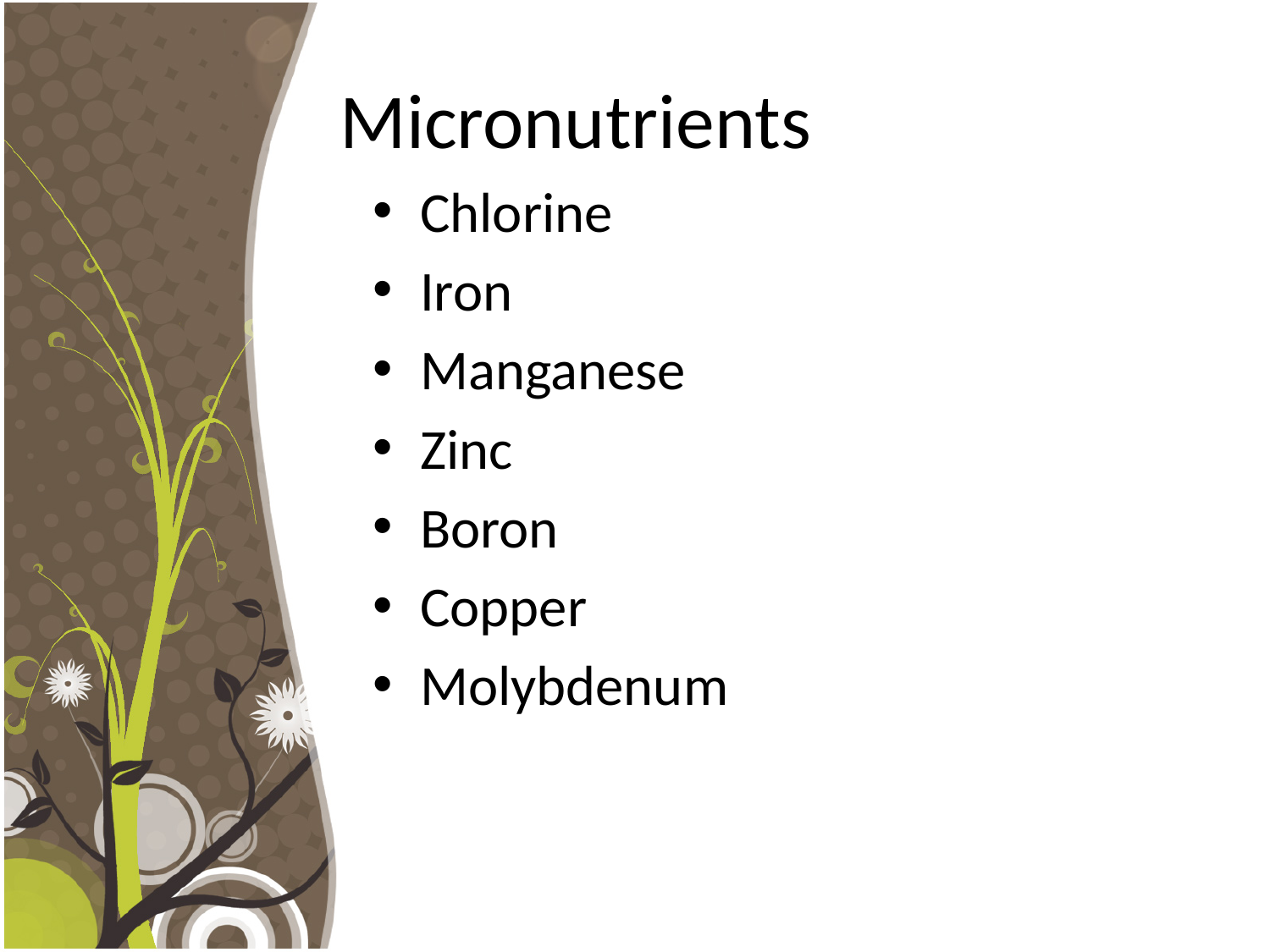

# Micronutrients
Chlorine
Iron
Manganese
Zinc
Boron
Copper
Molybdenum